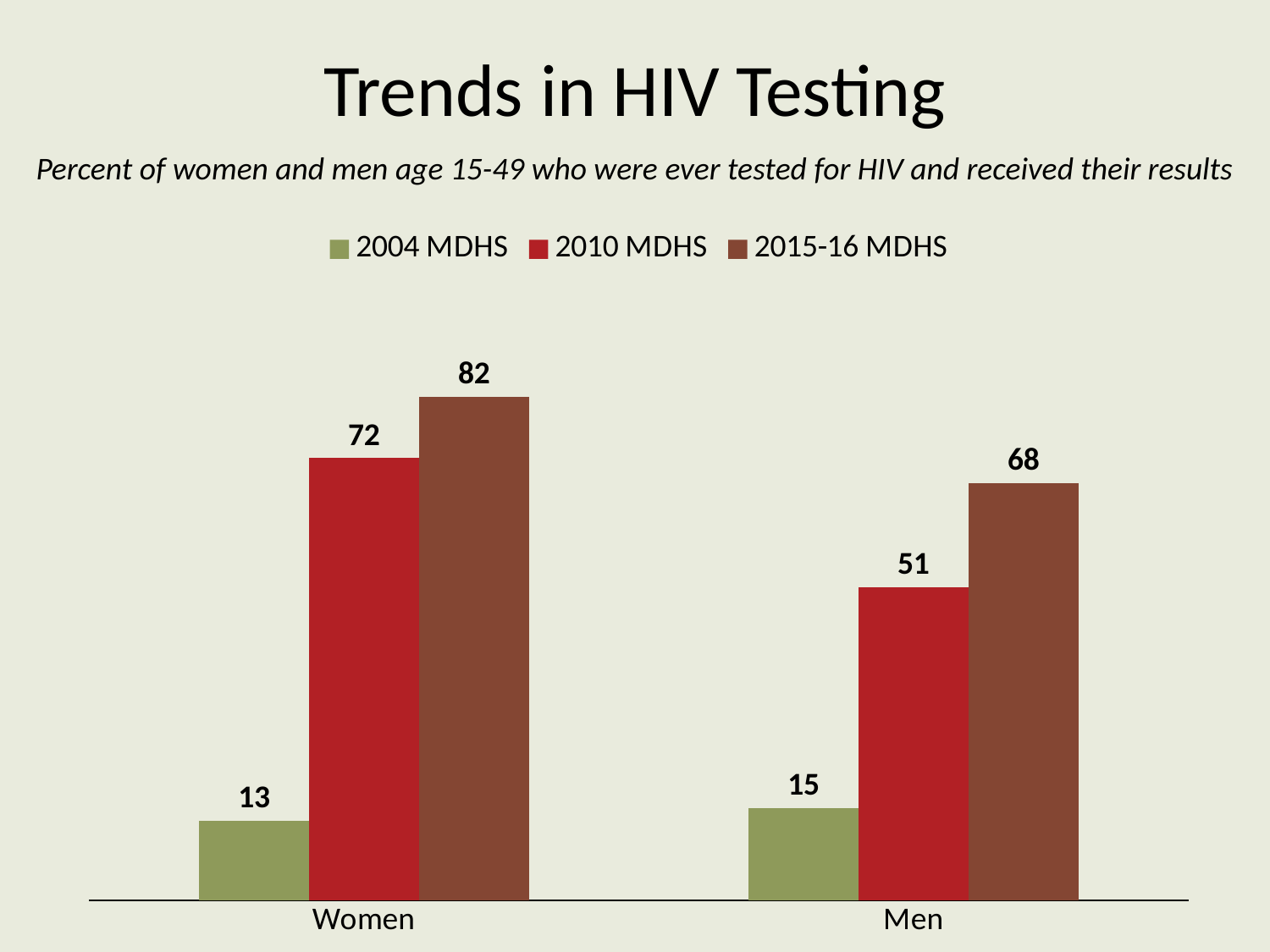

# Trends in HIV Testing
Percent of women and men age 15-49 who were ever tested for HIV and received their results

### Chart

| Category | 2004 MDHS | 2010 MDHS | 2015-16 MDHS |
|---|---|---|---|
| Women | 13.0 | 72.0 | 82.0 |
| Men | 15.0 | 51.0 | 68.0 |